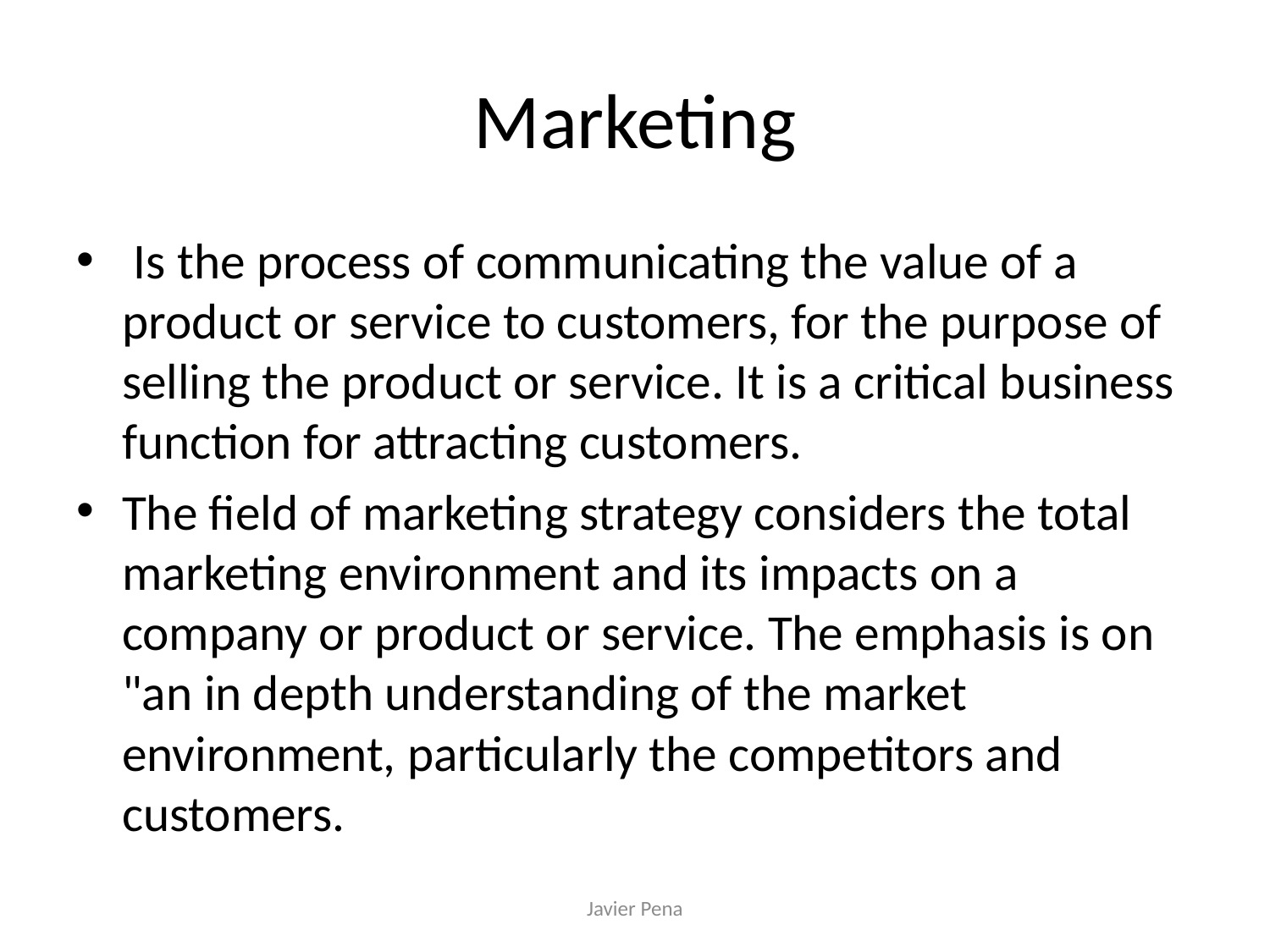

# Marketing
 Is the process of communicating the value of a product or service to customers, for the purpose of selling the product or service. It is a critical business function for attracting customers.
The field of marketing strategy considers the total marketing environment and its impacts on a company or product or service. The emphasis is on "an in depth understanding of the market environment, particularly the competitors and customers.
Javier Pena